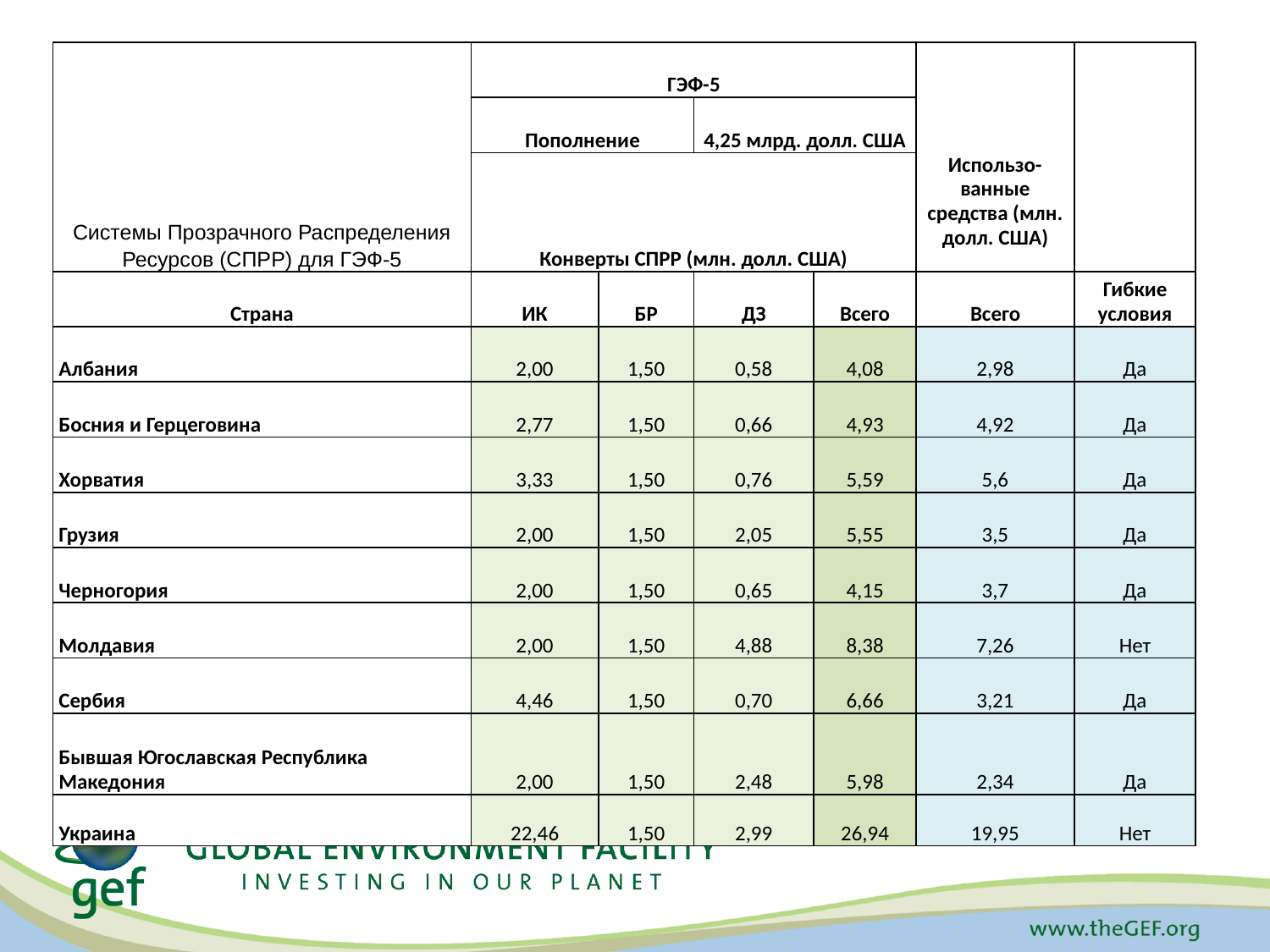

| Системы Прозрачного Распределения Ресурсов (СПРР) для ГЭФ-5 | ГЭФ-5 |  |  |  | Использо- ванные средства (млн. долл. США) |  |
| --- | --- | --- | --- | --- | --- | --- |
|  | Пополнение |  | 4,25 млрд. долл. США |  |  |  |
|  | Конверты СПРР (млн. долл. США) |  |  |  |  |  |
| Страна | ИК | БР | ДЗ | Всего | Всего | Гибкие условия |
| Албания | 2,00 | 1,50 | 0,58 | 4,08 | 2,98 | Да |
| Босния и Герцеговина | 2,77 | 1,50 | 0,66 | 4,93 | 4,92 | Да |
| Хорватия | 3,33 | 1,50 | 0,76 | 5,59 | 5,6 | Да |
| Грузия | 2,00 | 1,50 | 2,05 | 5,55 | 3,5 | Да |
| Черногория | 2,00 | 1,50 | 0,65 | 4,15 | 3,7 | Да |
| Молдавия | 2,00 | 1,50 | 4,88 | 8,38 | 7,26 | Нет |
| Сербия | 4,46 | 1,50 | 0,70 | 6,66 | 3,21 | Да |
| Бывшая Югославская Республика Македония | 2,00 | 1,50 | 2,48 | 5,98 | 2,34 | Да |
| Украина | 22,46 | 1,50 | 2,99 | 26,94 | 19,95 | Нет |